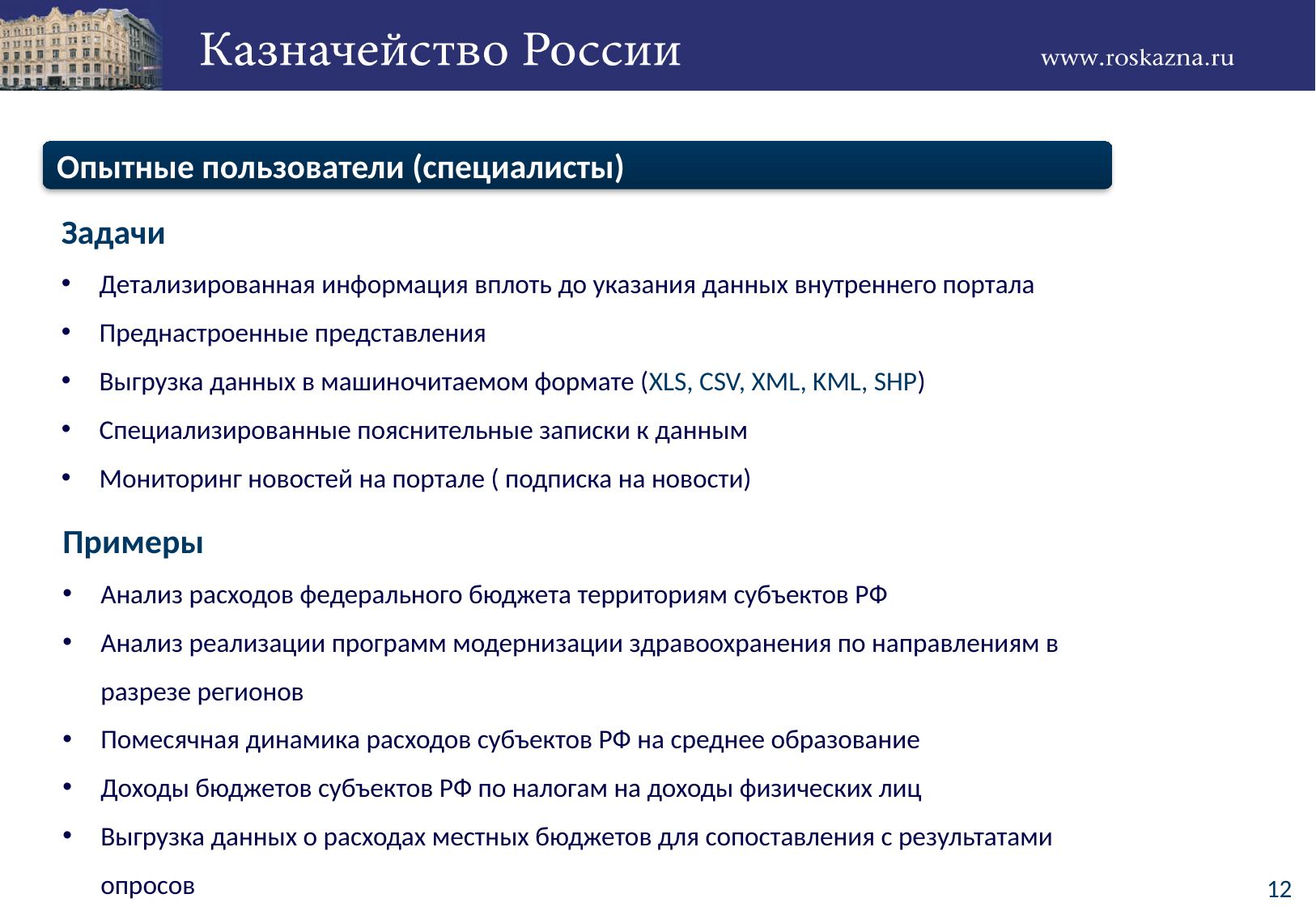

Опытные пользователи (специалисты)
Задачи
Детализированная информация вплоть до указания данных внутреннего портала
Преднастроенные представления
Выгрузка данных в машиночитаемом формате (XLS, CSV, XML, KML, SHP)
Специализированные пояснительные записки к данным
Мониторинг новостей на портале ( подписка на новости)

Примеры
Анализ расходов федерального бюджета территориям субъектов РФ
Анализ реализации программ модернизации здравоохранения по направлениям в разрезе регионов
Помесячная динамика расходов субъектов РФ на среднее образование
Доходы бюджетов субъектов РФ по налогам на доходы физических лиц
Выгрузка данных о расходах местных бюджетов для сопоставления с результатами опросов

12